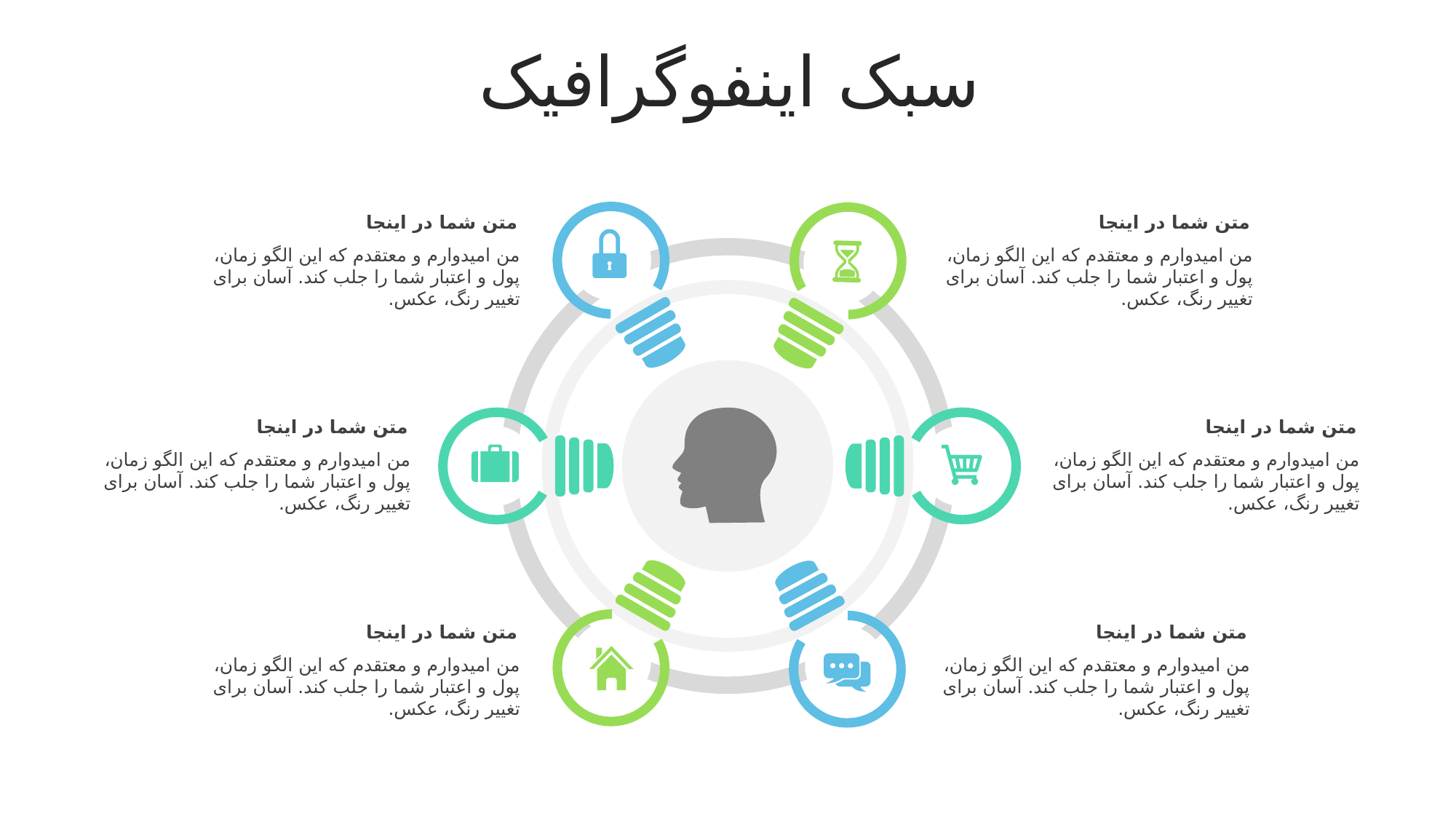

سبک اینفوگرافیک

متن شما در اینجا
من امیدوارم و معتقدم که این الگو زمان، پول و اعتبار شما را جلب کند. آسان برای تغییر رنگ، عکس.
متن شما در اینجا
من امیدوارم و معتقدم که این الگو زمان، پول و اعتبار شما را جلب کند. آسان برای تغییر رنگ، عکس.

متن شما در اینجا
من امیدوارم و معتقدم که این الگو زمان، پول و اعتبار شما را جلب کند. آسان برای تغییر رنگ، عکس.
متن شما در اینجا
من امیدوارم و معتقدم که این الگو زمان، پول و اعتبار شما را جلب کند. آسان برای تغییر رنگ، عکس.

متن شما در اینجا
من امیدوارم و معتقدم که این الگو زمان، پول و اعتبار شما را جلب کند. آسان برای تغییر رنگ، عکس.
متن شما در اینجا
من امیدوارم و معتقدم که این الگو زمان، پول و اعتبار شما را جلب کند. آسان برای تغییر رنگ، عکس.